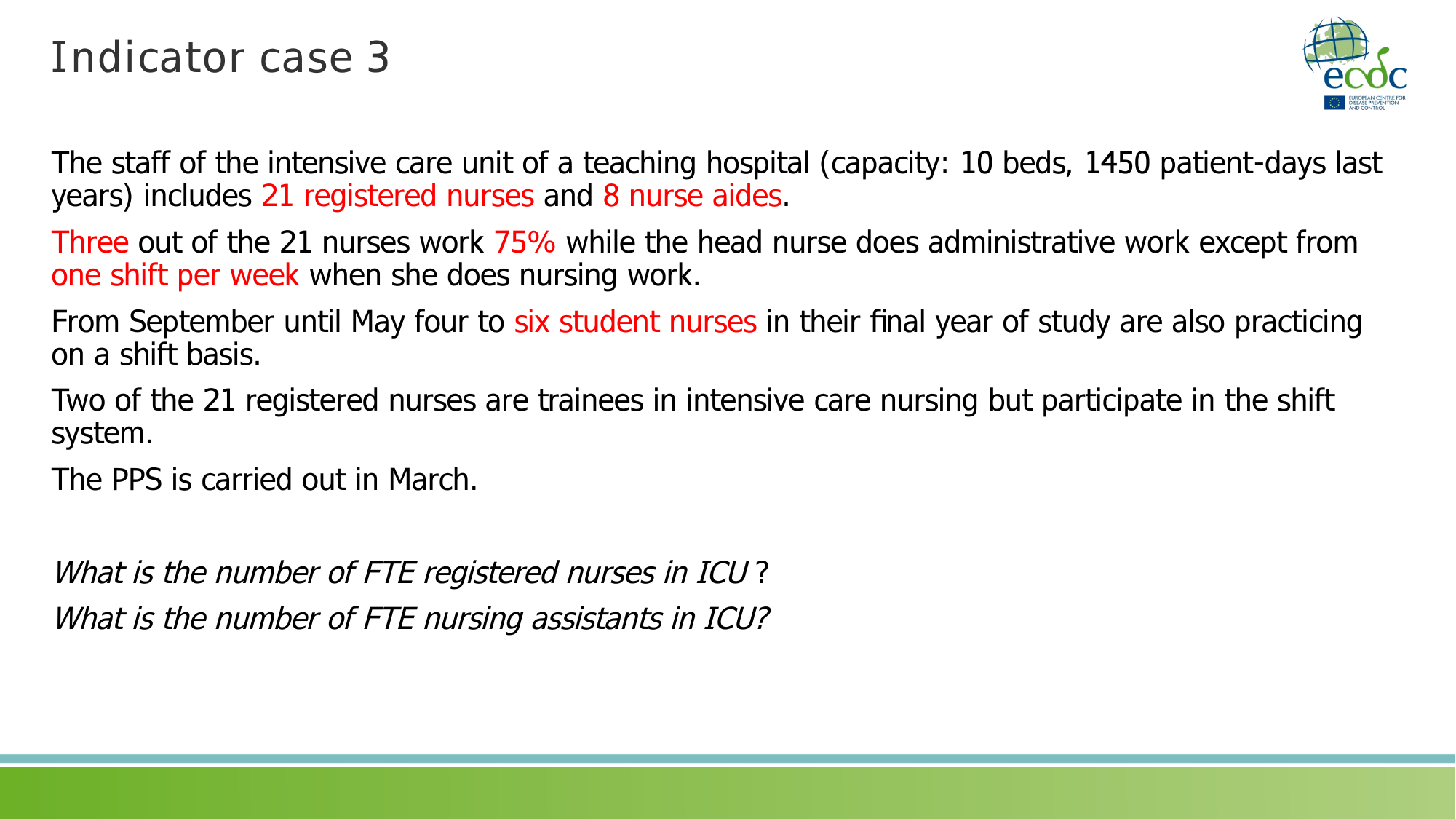

# Indicator case 3
The staff of the intensive care unit of a teaching hospital (capacity: 10 beds, 1450 patient-days last years) includes 21 registered nurses and 8 nurse aides.
Three out of the 21 nurses work 75% while the head nurse does administrative work except from one shift per week when she does nursing work.
From September until May four to six student nurses in their final year of study are also practicing on a shift basis.
Two of the 21 registered nurses are trainees in intensive care nursing but participate in the shift system.
The PPS is carried out in March.

What is the number of FTE registered nurses in ICU ?
What is the number of FTE nursing assistants in ICU?